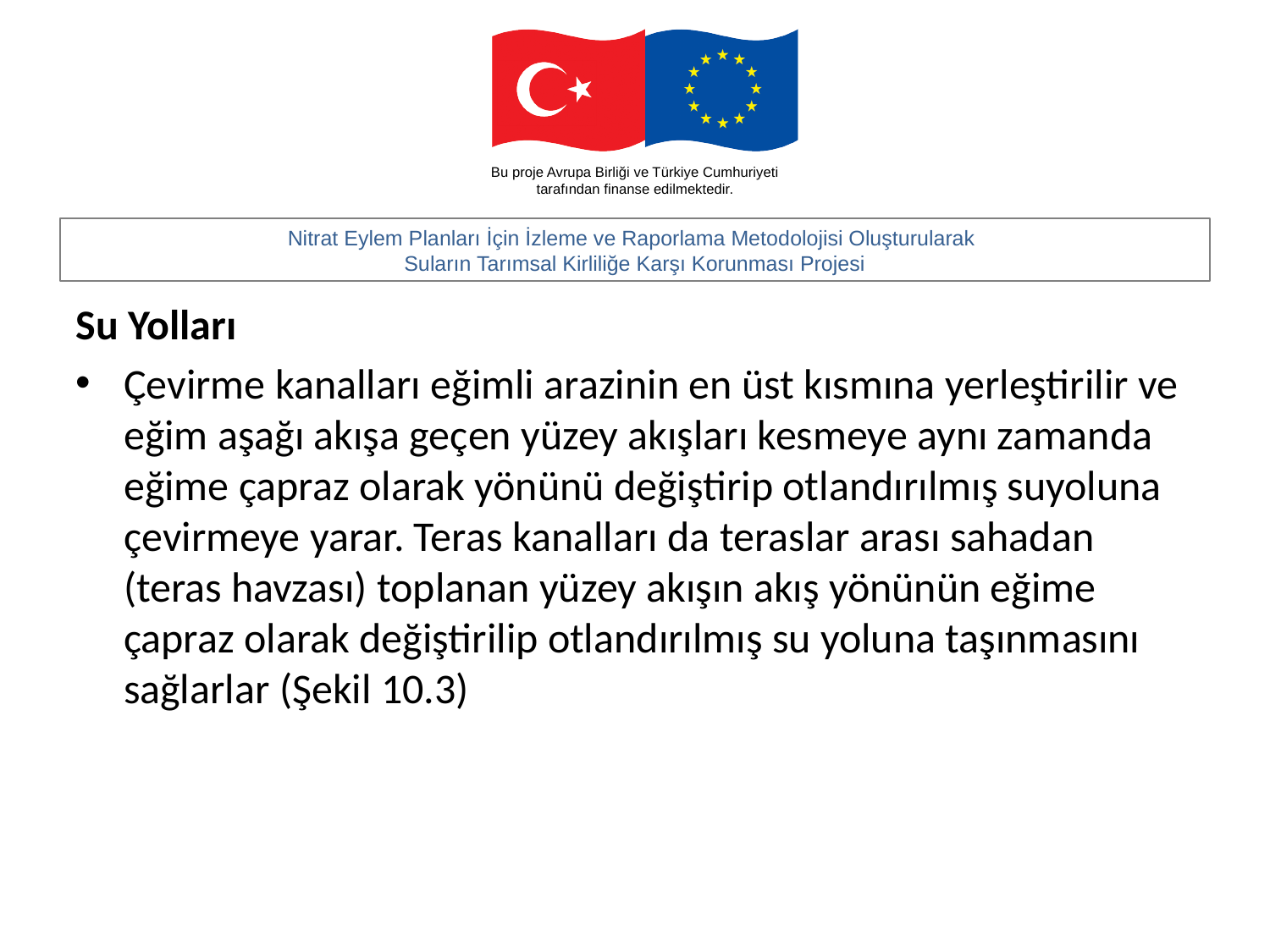

#
Su Yolları
Çevirme kanalları eğimli arazinin en üst kısmına yerleştirilir ve eğim aşağı akışa geçen yüzey akışları kesmeye aynı zamanda eğime çapraz olarak yönünü değiştirip otlandırılmış suyoluna çevirmeye yarar. Teras kanalları da teraslar arası sahadan (teras havzası) toplanan yüzey akışın akış yönünün eğime çapraz olarak değiştirilip otlandırılmış su yoluna taşınmasını sağlarlar (Şekil 10.3)